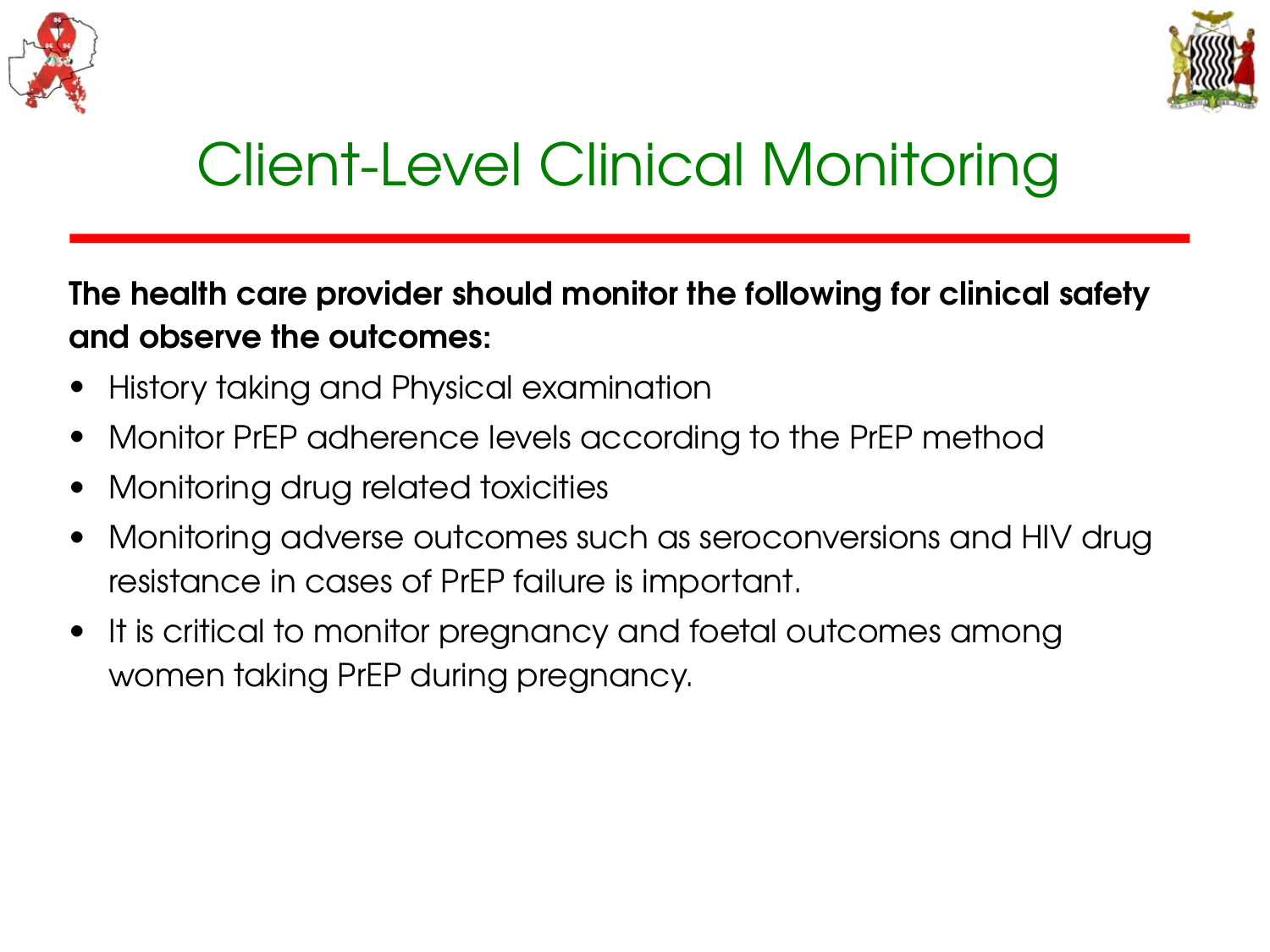

Client-Level Clinical Monitoring
The health care provider should monitor the following for clinical safety and observe the outcomes:
History taking and Physical examination
Monitor PrEP adherence levels according to the PrEP method
Monitoring drug related toxicities
Monitoring adverse outcomes such as seroconversions and HIV drug resistance in cases of PrEP failure is important.
It is critical to monitor pregnancy and foetal outcomes among women taking PrEP during pregnancy.